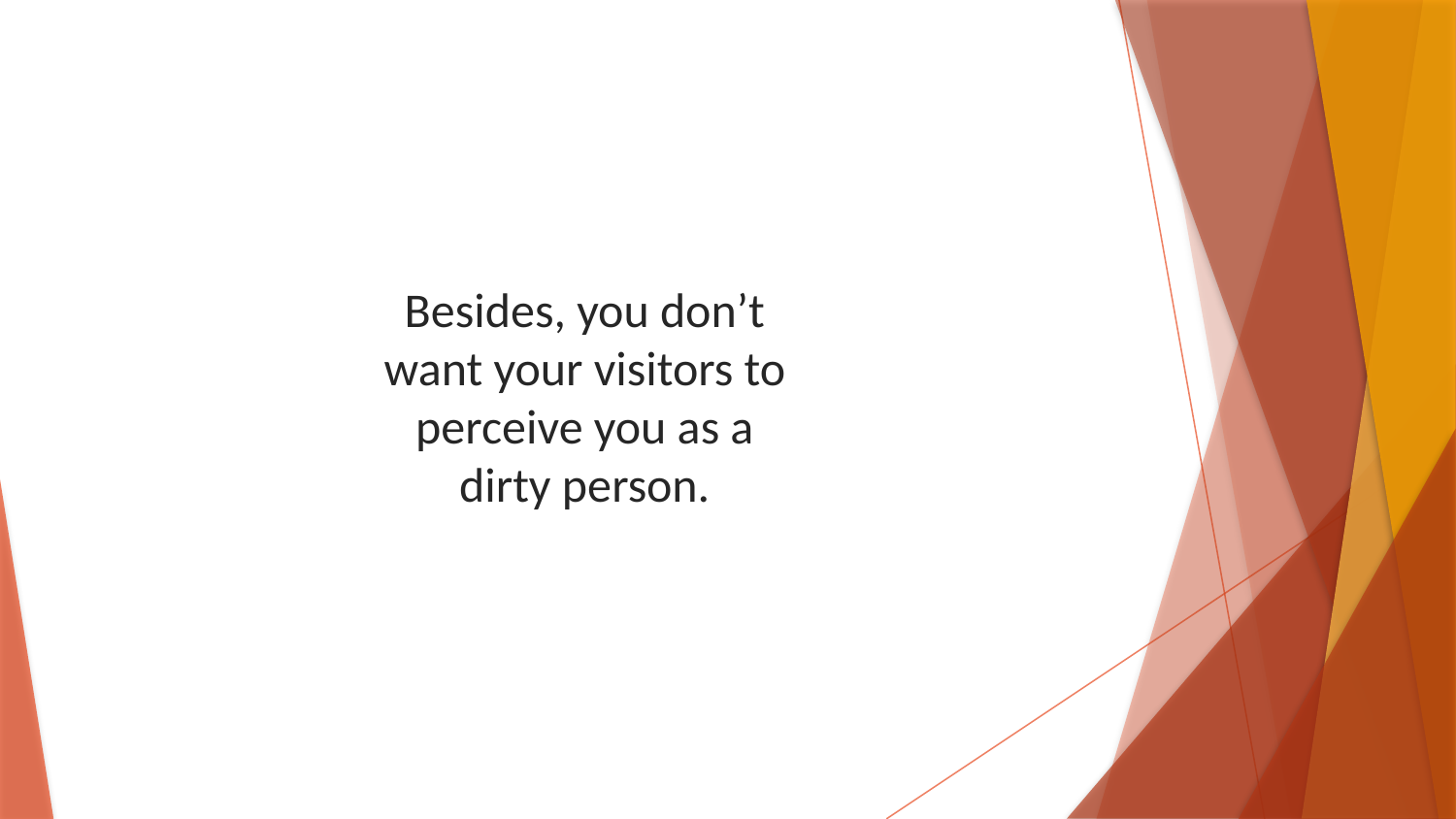

Besides, you don’t want your visitors to perceive you as a dirty person.